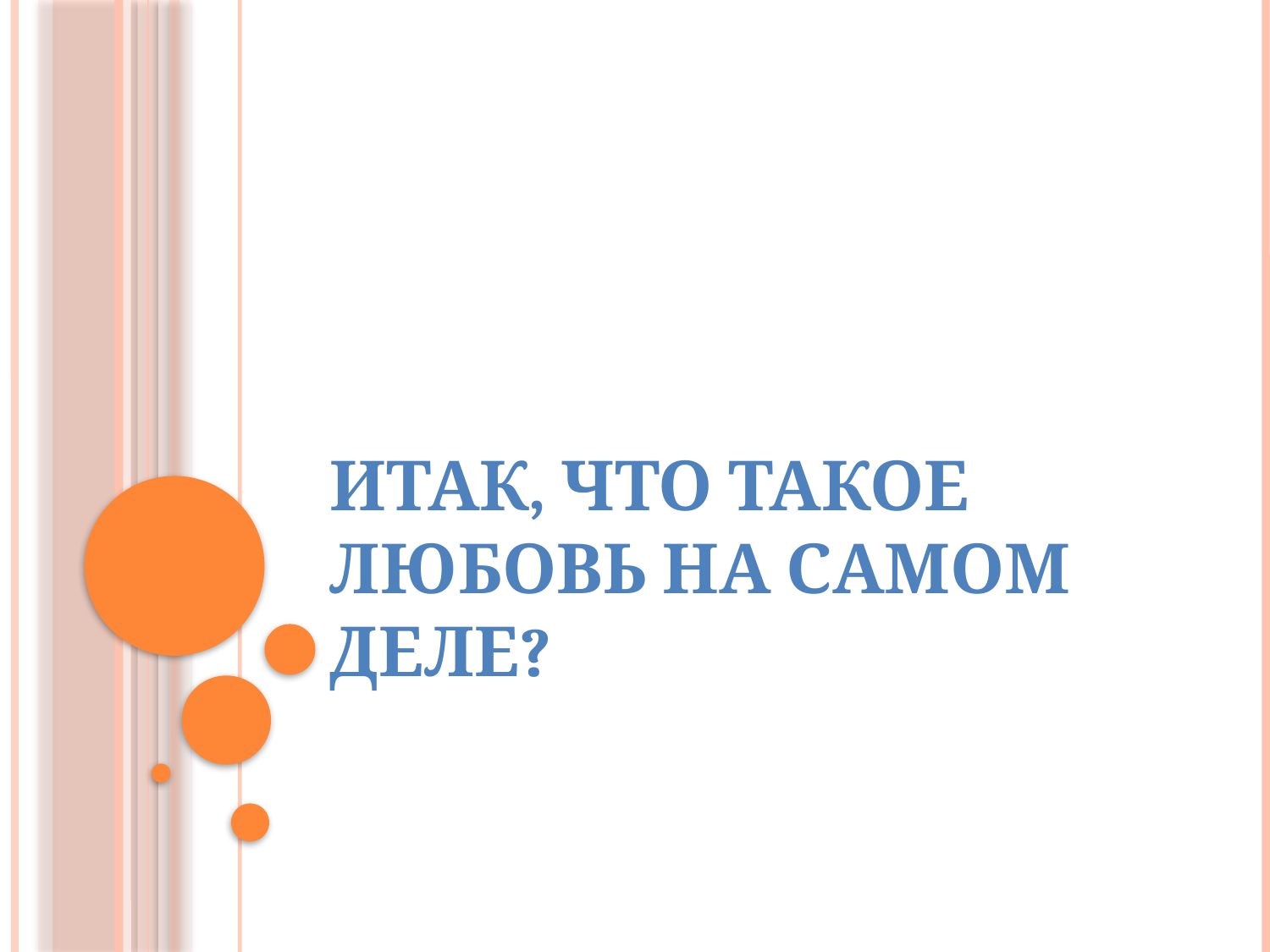

# Итак, что такое любовь на самом деле?